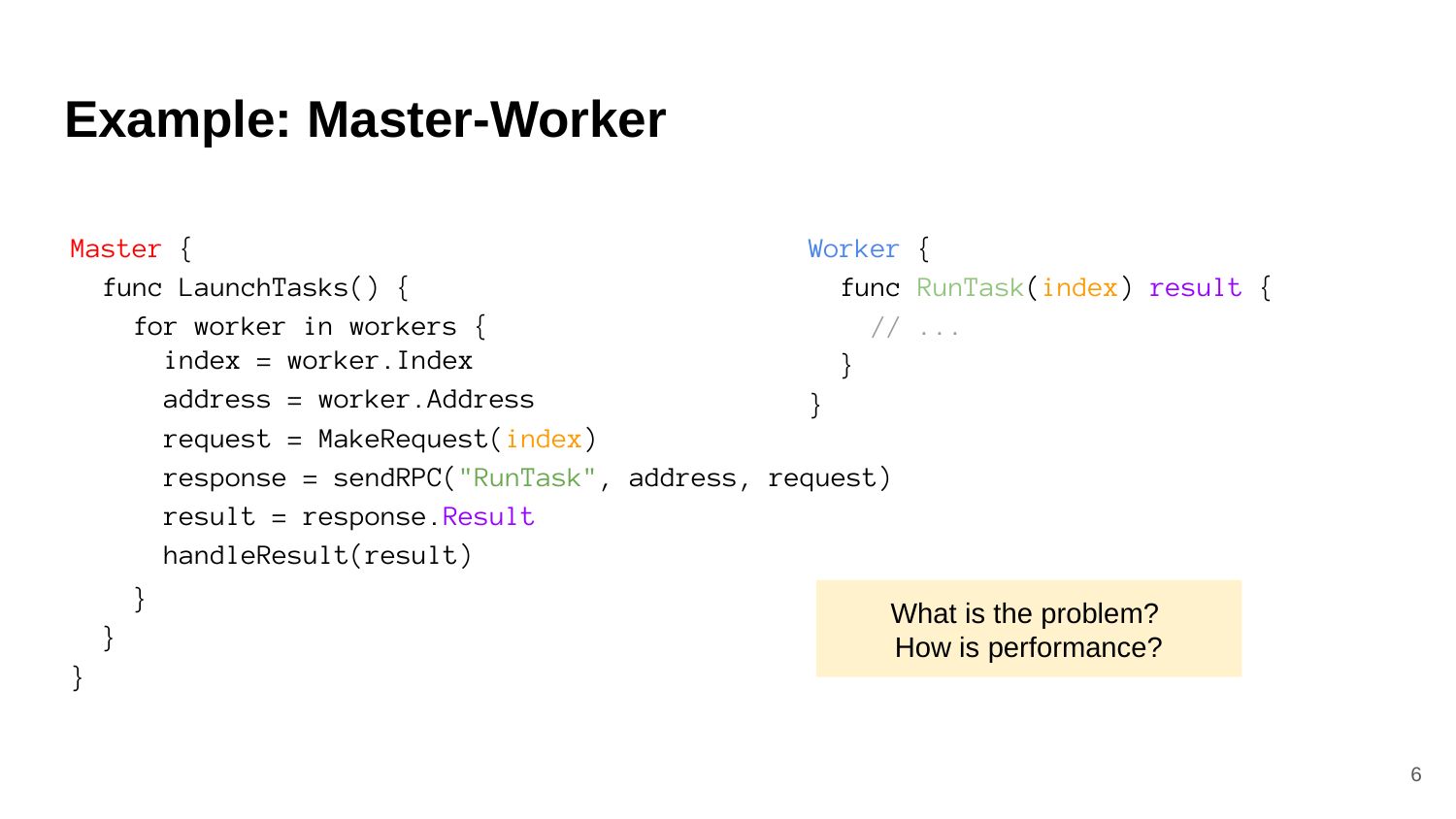

# Example: Master-Worker
Master {
  func LaunchTasks() {
    for worker in workers {

    }
  }
}

      index = worker.Index
      address = worker.Address
      request = MakeRequest(index)
      response = sendRPC("RunTask", address, request)
      result = response.Result
      handleResult(result)

Worker {
  func RunTask(index) result {
    // ...
  }
}
What is the problem?
How is performance?
6